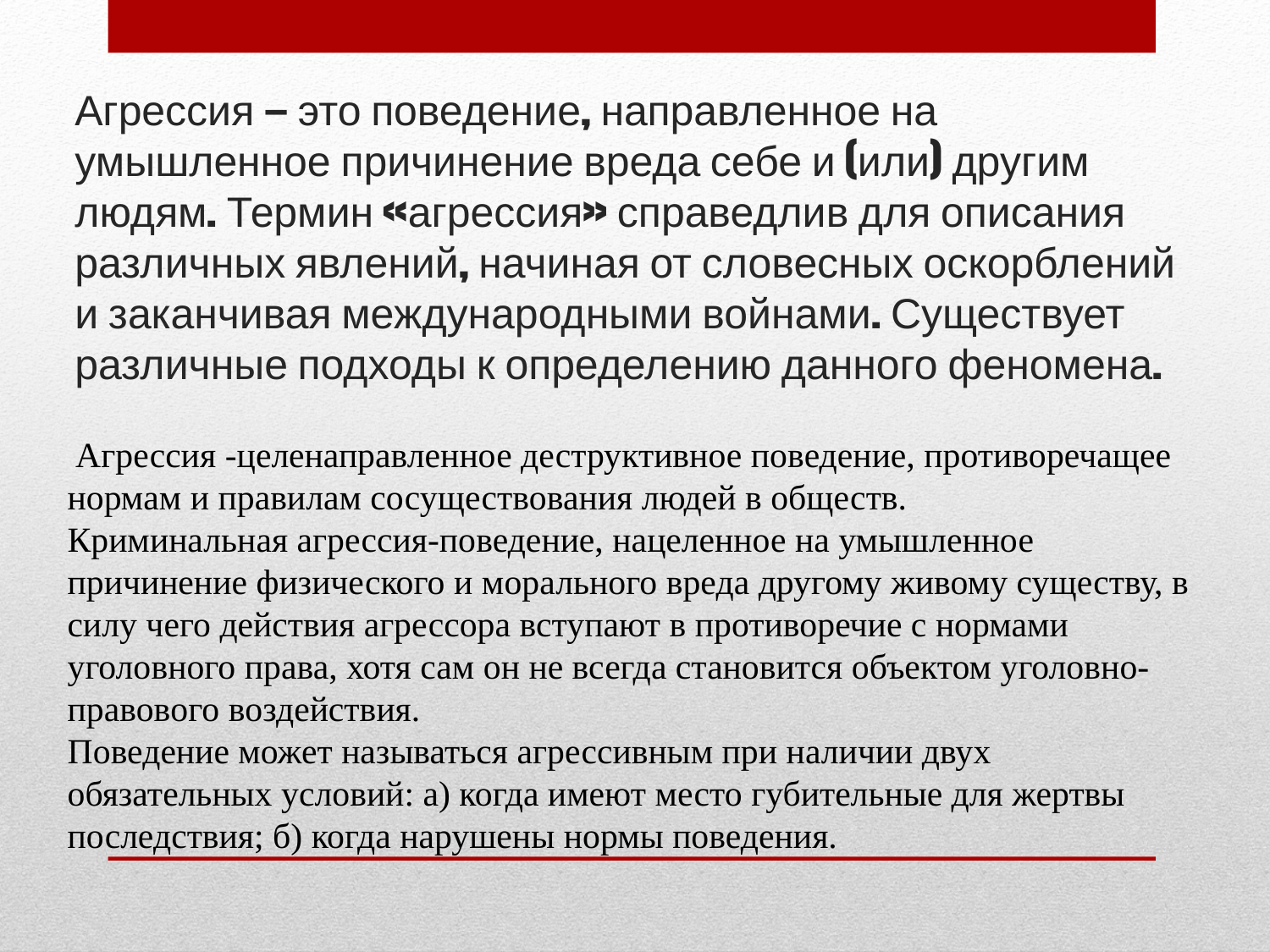

# Агрессия — это поведение, направленное на умышленное причинение вреда себе и (или) другим людям. Термин «агрессия» справедлив для описания различных явлений, начиная от словесных оскорблений и заканчивая международными войнами. Существует различные подходы к определению данного феномена.
 Агрессия -целенаправленное деструктивное поведение, противоречащее нормам и правилам сосуществования людей в обществ.
Криминальная агрессия-поведение, нацеленное на умышленное причинение физического и морального вреда другому живому существу, в силу чего действия агрессора вступают в противоречие с нормами уголовного права, хотя сам он не всегда становится объектом уголовно-правового воздействия.
Поведение может называться агрессивным при наличии двух обязательных условий: а) когда имеют место губительные для жертвы последствия; б) когда нарушены нормы поведения.